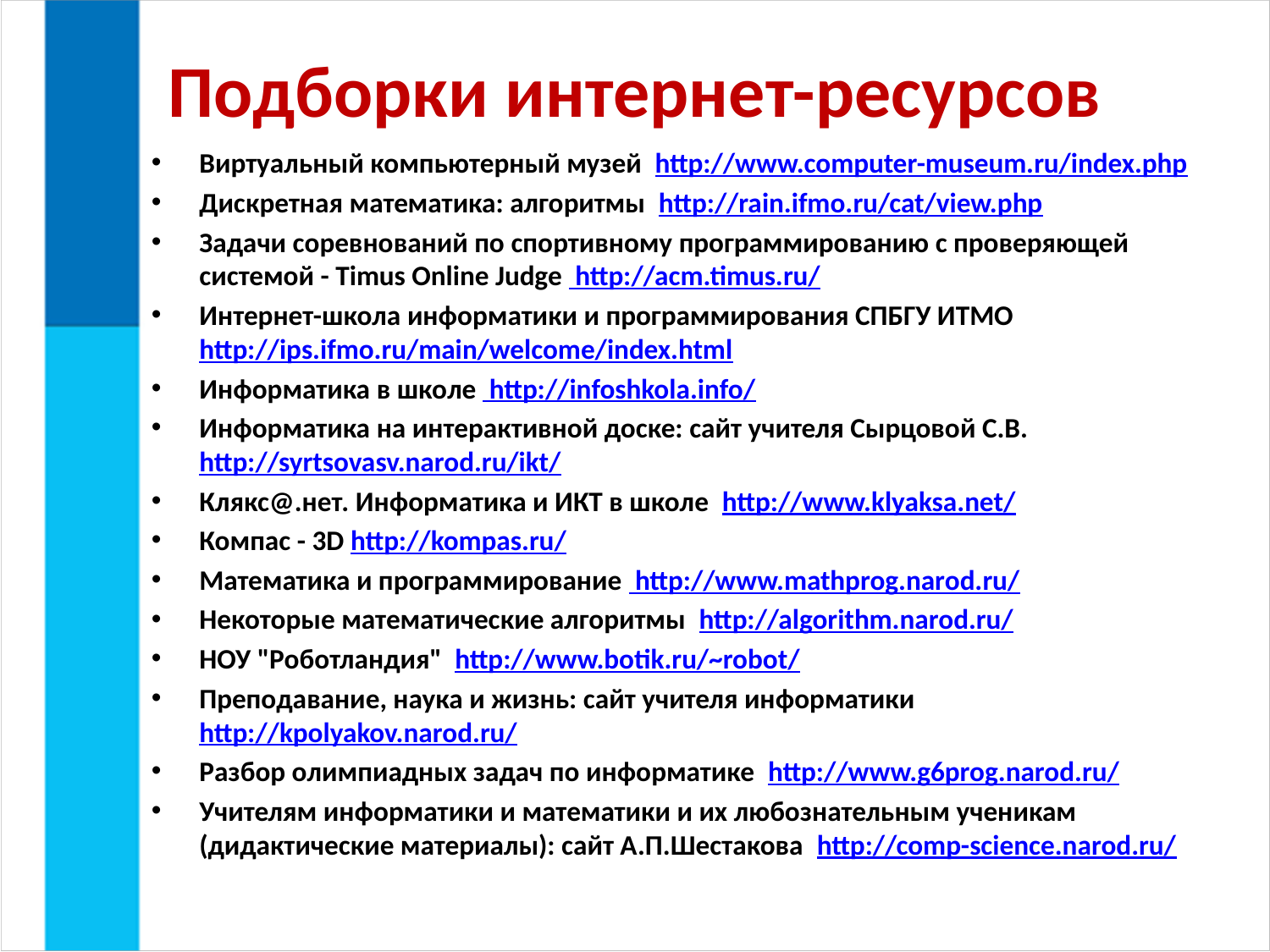

# Подборки интернет-ресурсов
Виртуальный компьютерный музей  http://www.computer-museum.ru/index.php
Дискретная математика: алгоритмы  http://rain.ifmo.ru/cat/view.php
Задачи соревнований по спортивному программированию с проверяющей системой - Timus Online Judge  http://acm.timus.ru/
Интернет-школа информатики и программирования СПБГУ ИТМО  http://ips.ifmo.ru/main/welcome/index.html
Информатика в школе  http://infoshkola.info/
Информатика на интерактивной доске: сайт учителя Сырцовой С.В.  http://syrtsovasv.narod.ru/ikt/
Клякс@.нет. Информатика и ИКТ в школе  http://www.klyaksa.net/
Компас - 3D http://kompas.ru/
Математика и программирование  http://www.mathprog.narod.ru/
Некоторые математические алгоритмы  http://algorithm.narod.ru/
НОУ "Роботландия"  http://www.botik.ru/~robot/
Преподавание, наука и жизнь: сайт учителя информатики  http://kpolyakov.narod.ru/
Разбор олимпиадных задач по информатике  http://www.g6prog.narod.ru/
Учителям информатики и математики и их любознательным ученикам (дидактические материалы): сайт А.П.Шестакова  http://comp-science.narod.ru/